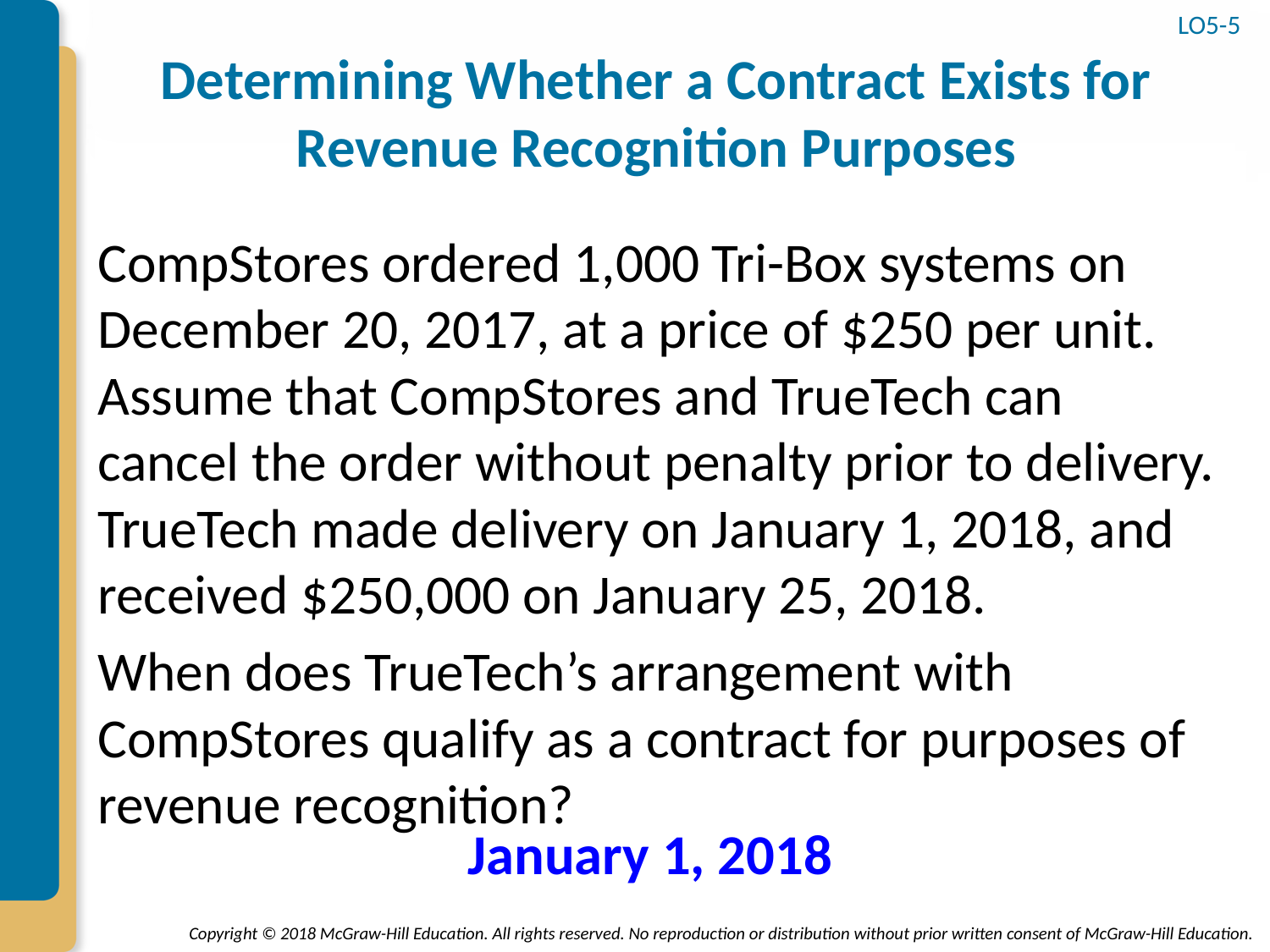

LO5-5
# Determining Whether a Contract Exists for Revenue Recognition Purposes
CompStores ordered 1,000 Tri-Box systems on December 20, 2017, at a price of $250 per unit. Assume that CompStores and TrueTech can cancel the order without penalty prior to delivery. TrueTech made delivery on January 1, 2018, and received $250,000 on January 25, 2018.
When does TrueTech’s arrangement with CompStores qualify as a contract for purposes of revenue recognition?

January 1, 2018